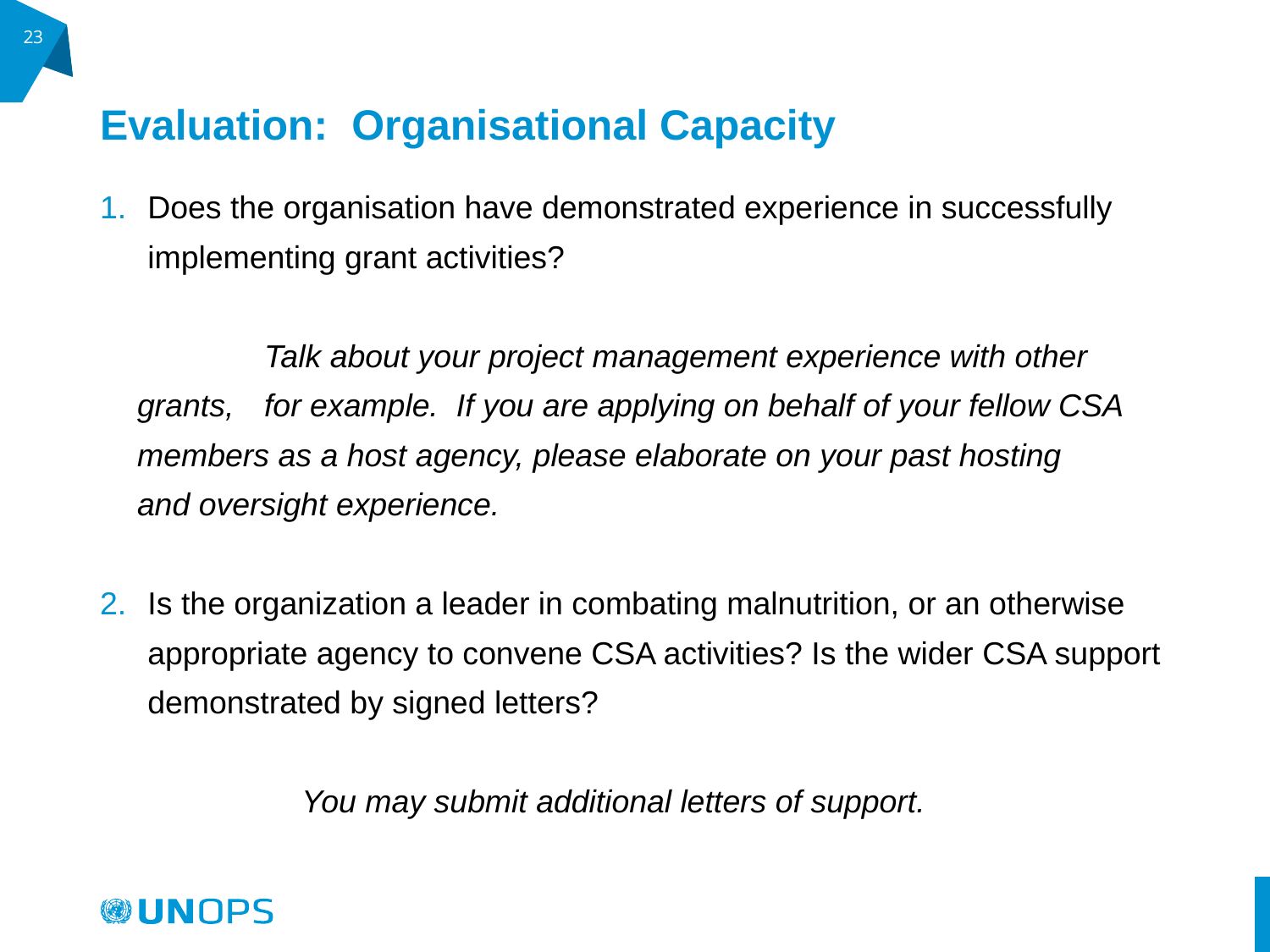

23
# Evaluation:  Organisational Capacity
Does the organisation have demonstrated experience in successfully implementing grant activities?

	Talk about your project management experience with other grants, 	for example.  If you are applying on behalf of your fellow CSA 	members as a host agency, please elaborate on your past hosting 	and oversight experience.

Is the organization a leader in combating malnutrition, or an otherwise appropriate agency to convene CSA activities? Is the wider CSA support demonstrated by signed letters?

	You may submit additional letters of support.